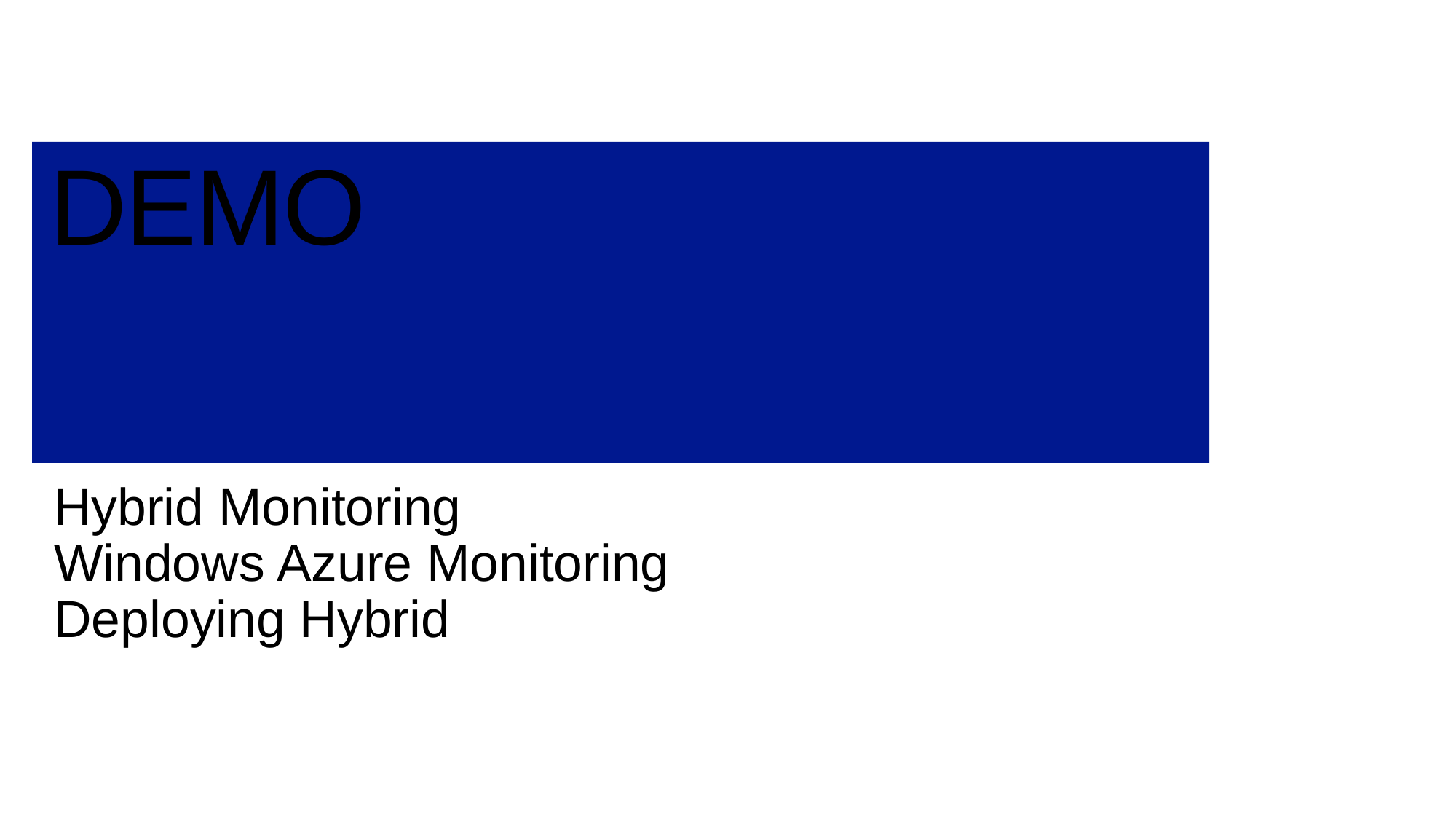

# DEMO
Hybrid Monitoring
Windows Azure Monitoring
Deploying Hybrid